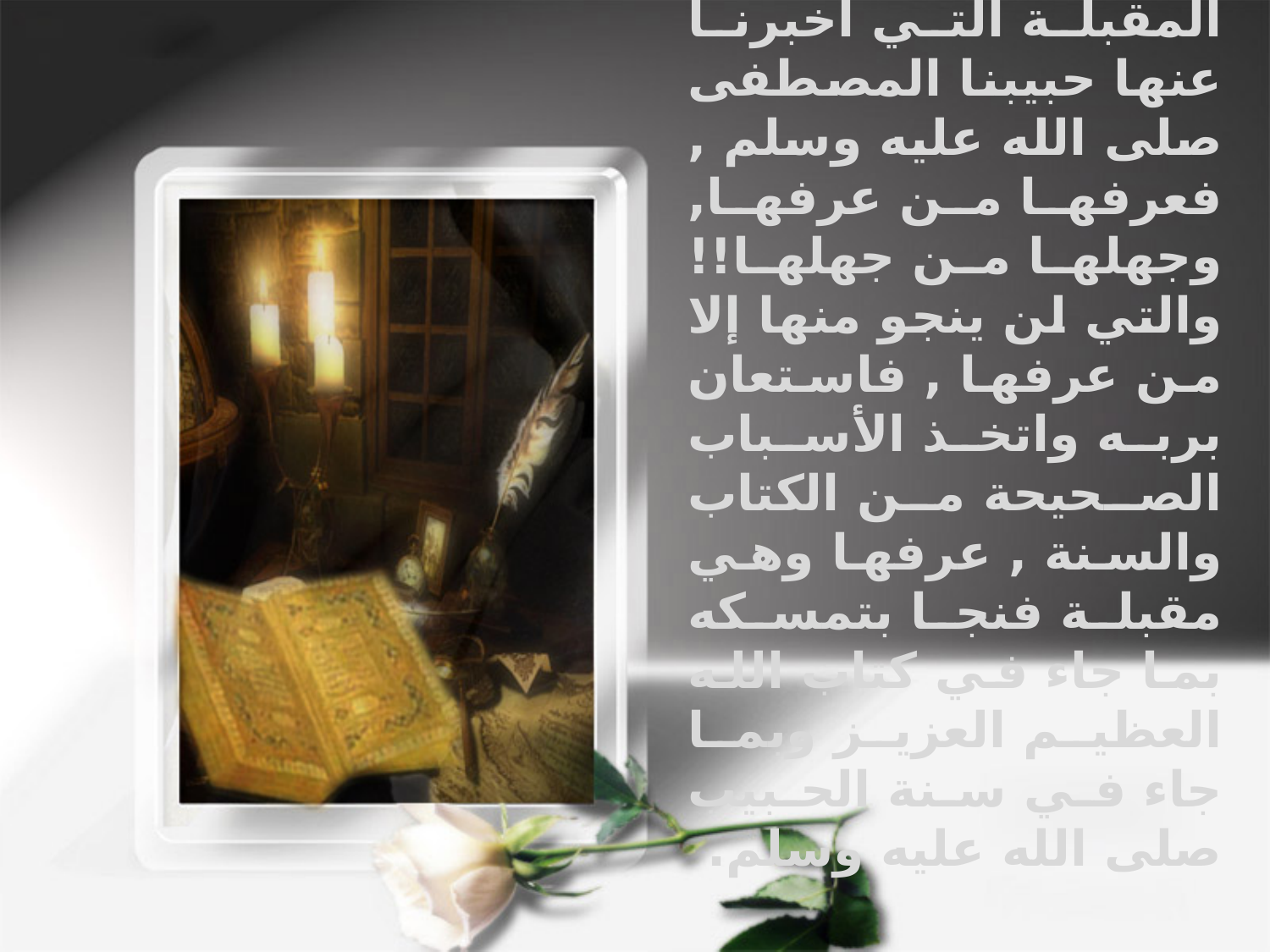

للنجاة من الفتن المقبلة التي أخبرنا عنها حبيبنا المصطفى صلى الله عليه وسلم , فعرفها من عرفها, وجهلها من جهلها!! والتي لن ينجو منها إلا من عرفها , فاستعان بربه واتخذ الأسباب الصحيحة من الكتاب والسنة , عرفها وهي مقبلة فنجا بتمسكه بما جاء في كتاب الله العظيم العزيز وبما جاء في سنة الحبيب صلى الله عليه وسلم.